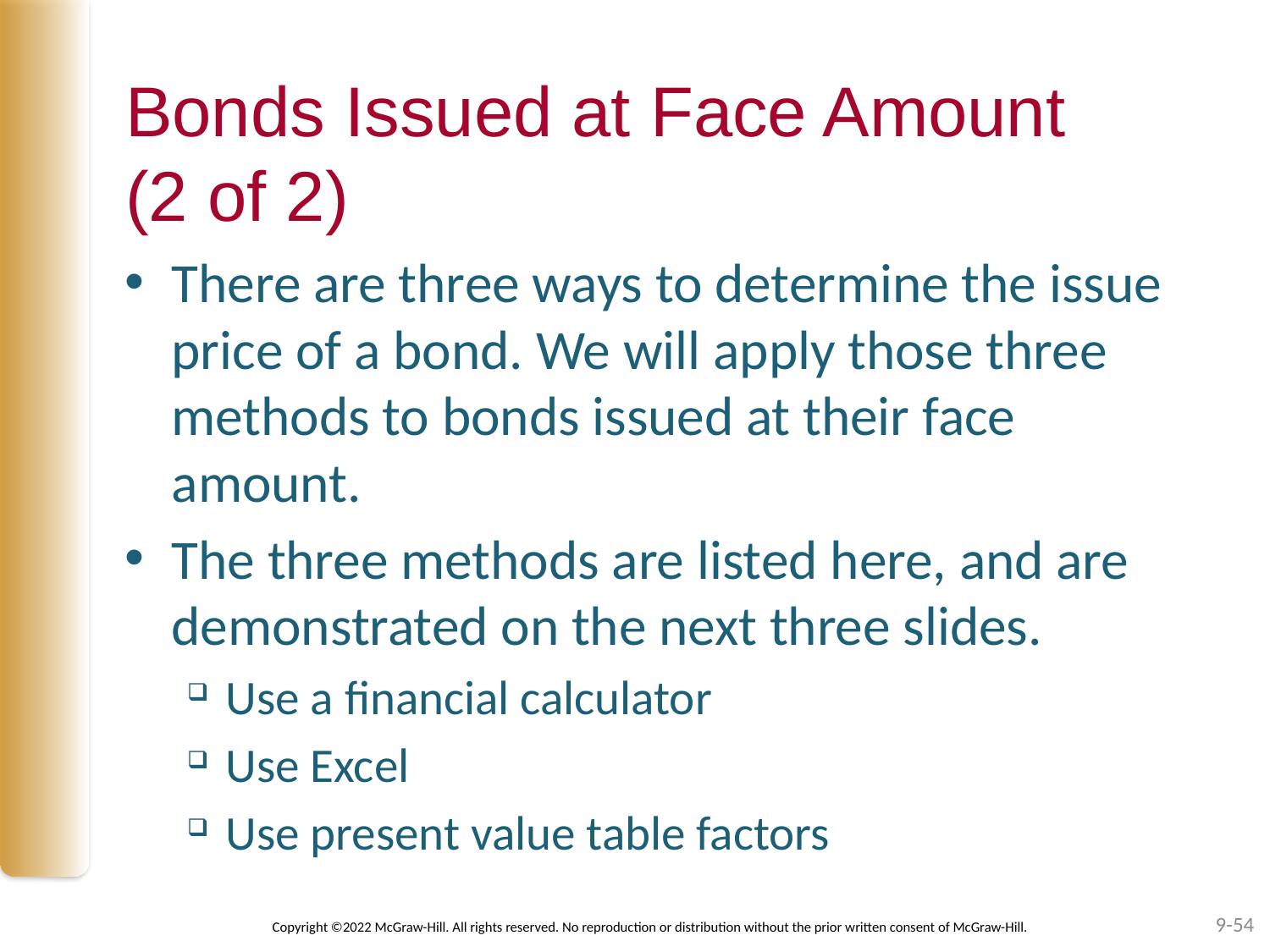

# Bonds Issued at Face Amount (2 of 2)
There are three ways to determine the issue price of a bond. We will apply those three methods to bonds issued at their face amount.
The three methods are listed here, and are demonstrated on the next three slides.
Use a financial calculator
Use Excel
Use present value table factors
9-54
Copyright ©2022 McGraw-Hill. All rights reserved. No reproduction or distribution without the prior written consent of McGraw-Hill.